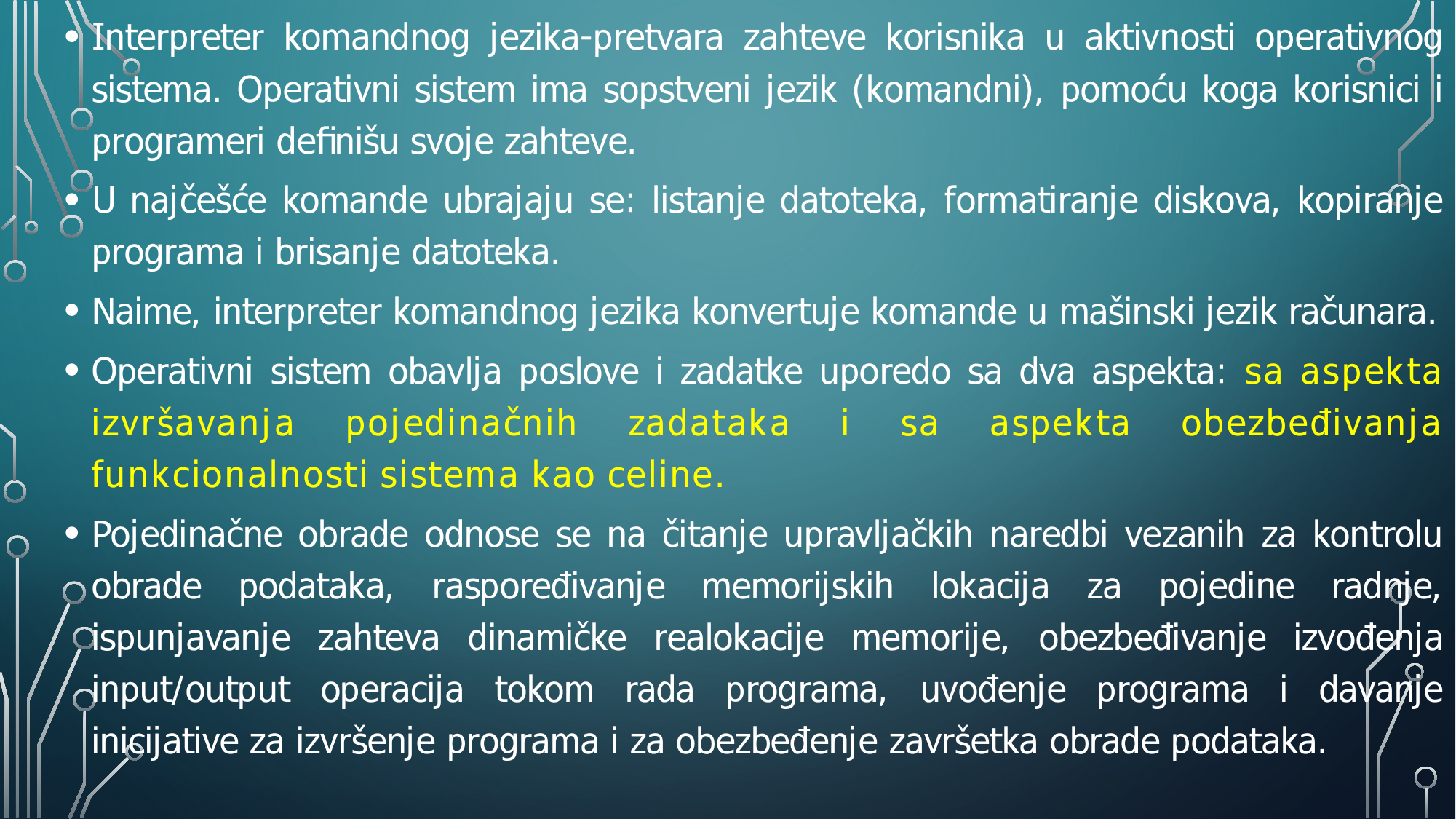

Interpreter komandnog jezika-pretvara zahteve korisnika u aktivnosti operativnog sistema. Operativni sistem ima sopstveni jezik (komandni), pomoću koga korisnici i programeri definišu svoje zahteve.
U najčešće komande ubrajaju se: listanje datoteka, formatiranje diskova, kopiranje programa i brisanje datoteka.
Naime, interpreter komandnog jezika konvertuje komande u mašinski jezik računara.
Operativni sistem obavlja poslove i zadatke uporedo sa dva aspekta: sa aspekta izvršavanja pojedinačnih zadataka i sa aspekta obezbeđivanja funkcionalnosti sistema kao celine.
Pojedinačne obrade odnose se na čitanje upravljačkih naredbi vezanih za kontrolu obrade podataka, raspoređivanje memorijskih lokacija za pojedine radnje, ispunjavanje zahteva dinamičke realokacije memorije, obezbeđivanje izvođenja input/output operacija tokom rada programa, uvođenje programa i davanje inicijative za izvršenje programa i za obezbeđenje završetka obrade podataka.